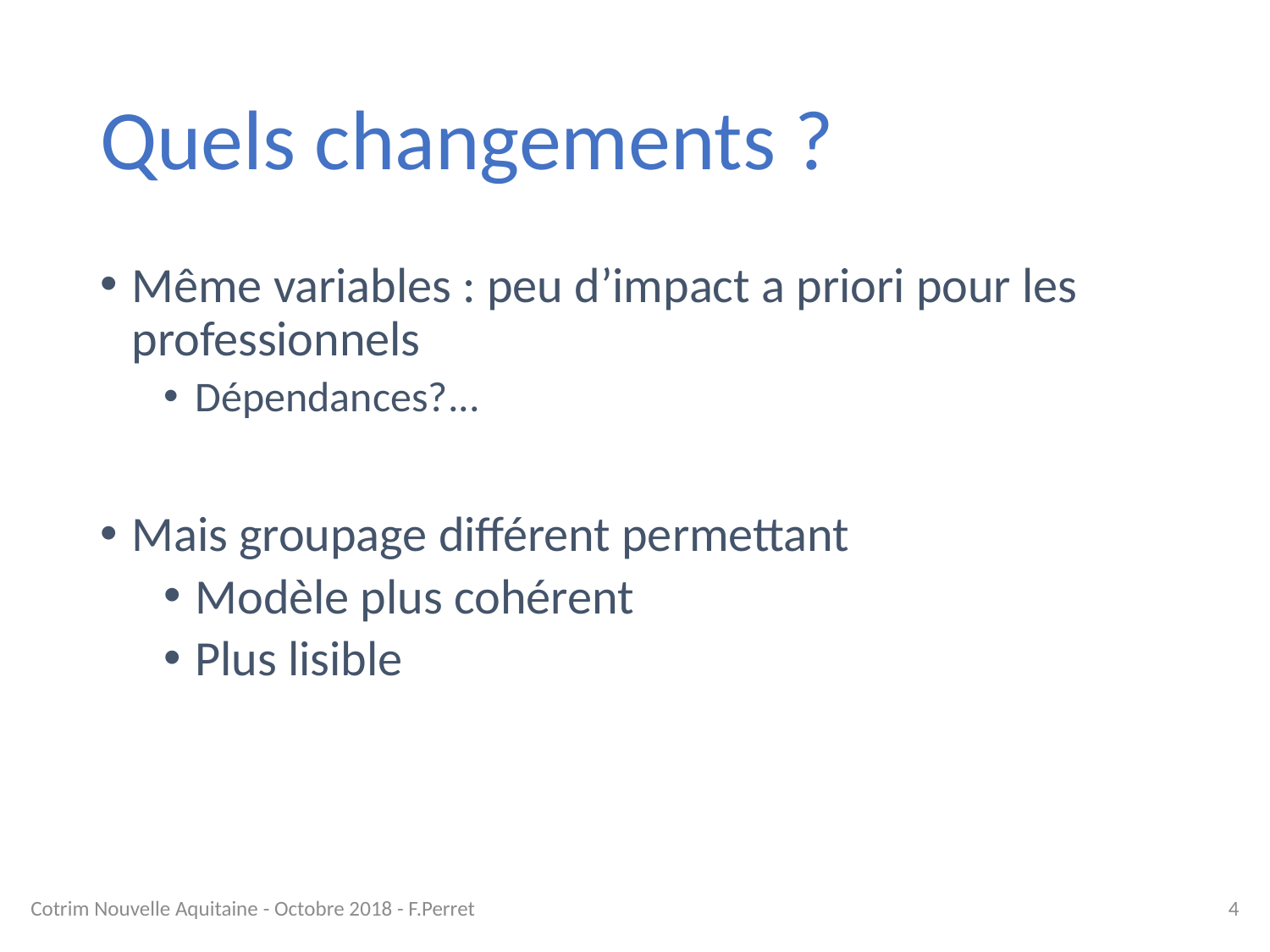

# Quels changements ?
Même variables : peu d’impact a priori pour les professionnels
Dépendances?...

Mais groupage différent permettant
Modèle plus cohérent
Plus lisible

Cotrim Nouvelle Aquitaine - Octobre 2018 - F.Perret
4